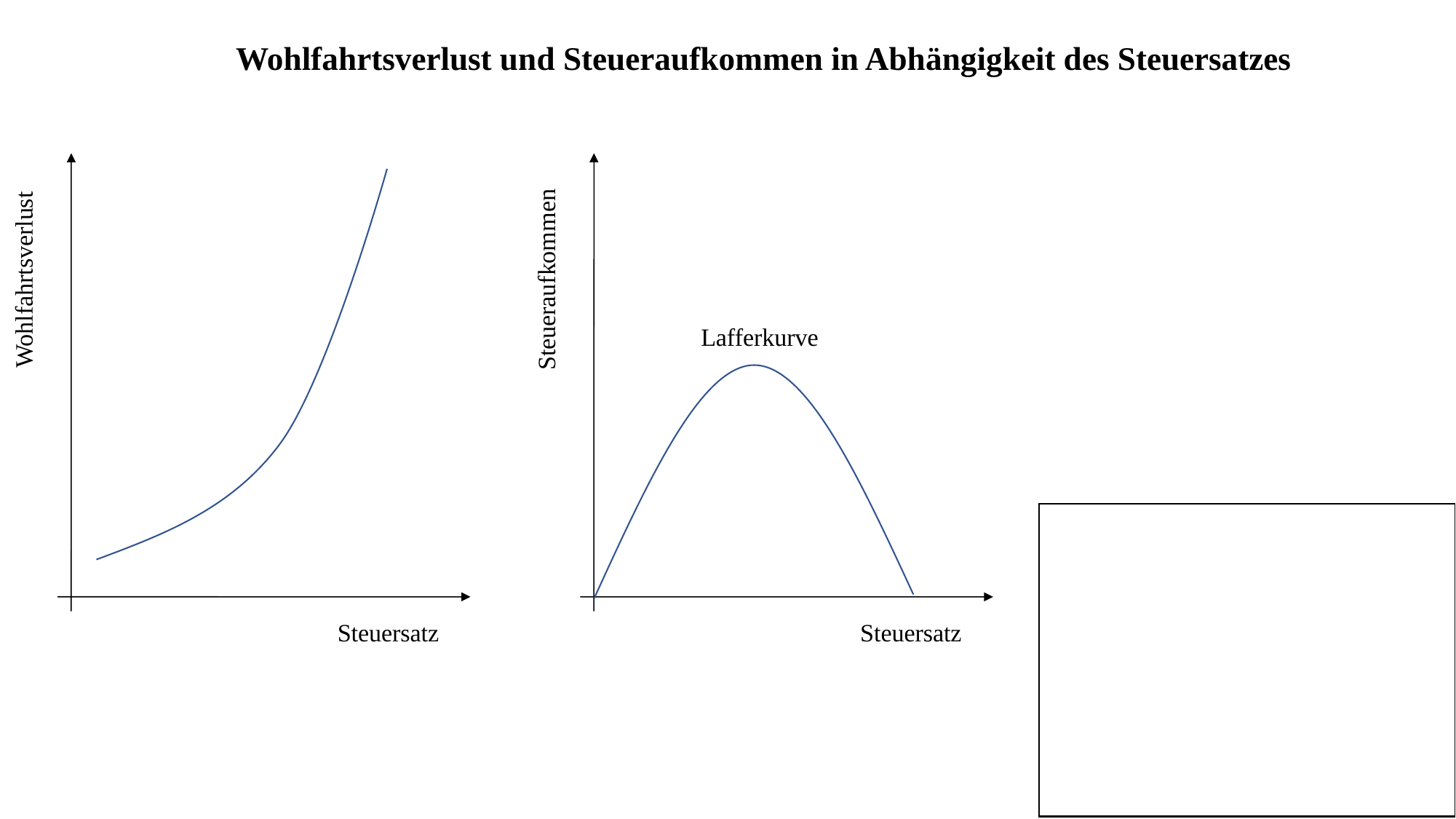

Wohlfahrtsverlust und Steueraufkommen in Abhängigkeit des Steuersatzes

Wohlfahrtsverlust
Steueraufkommen
Lafferkurve

Steuersatz
Steuersatz